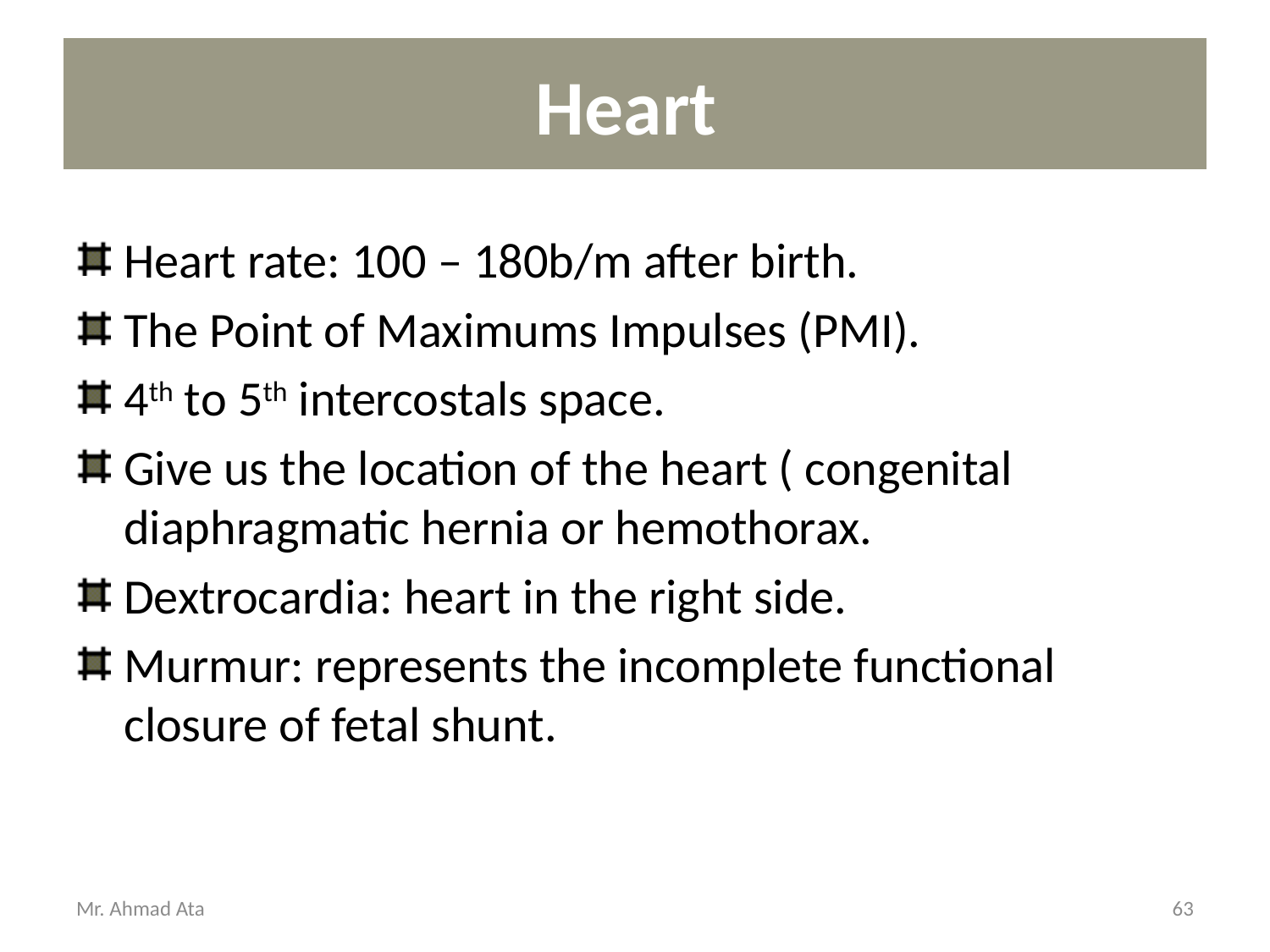

# Heart
Heart rate: 100 – 180b/m after birth.
The Point of Maximums Impulses (PMI).
4th to 5th intercostals space.
Give us the location of the heart ( congenital diaphragmatic hernia or hemothorax.
Dextrocardia: heart in the right side.
Murmur: represents the incomplete functional closure of fetal shunt.
Mr. Ahmad Ata
63